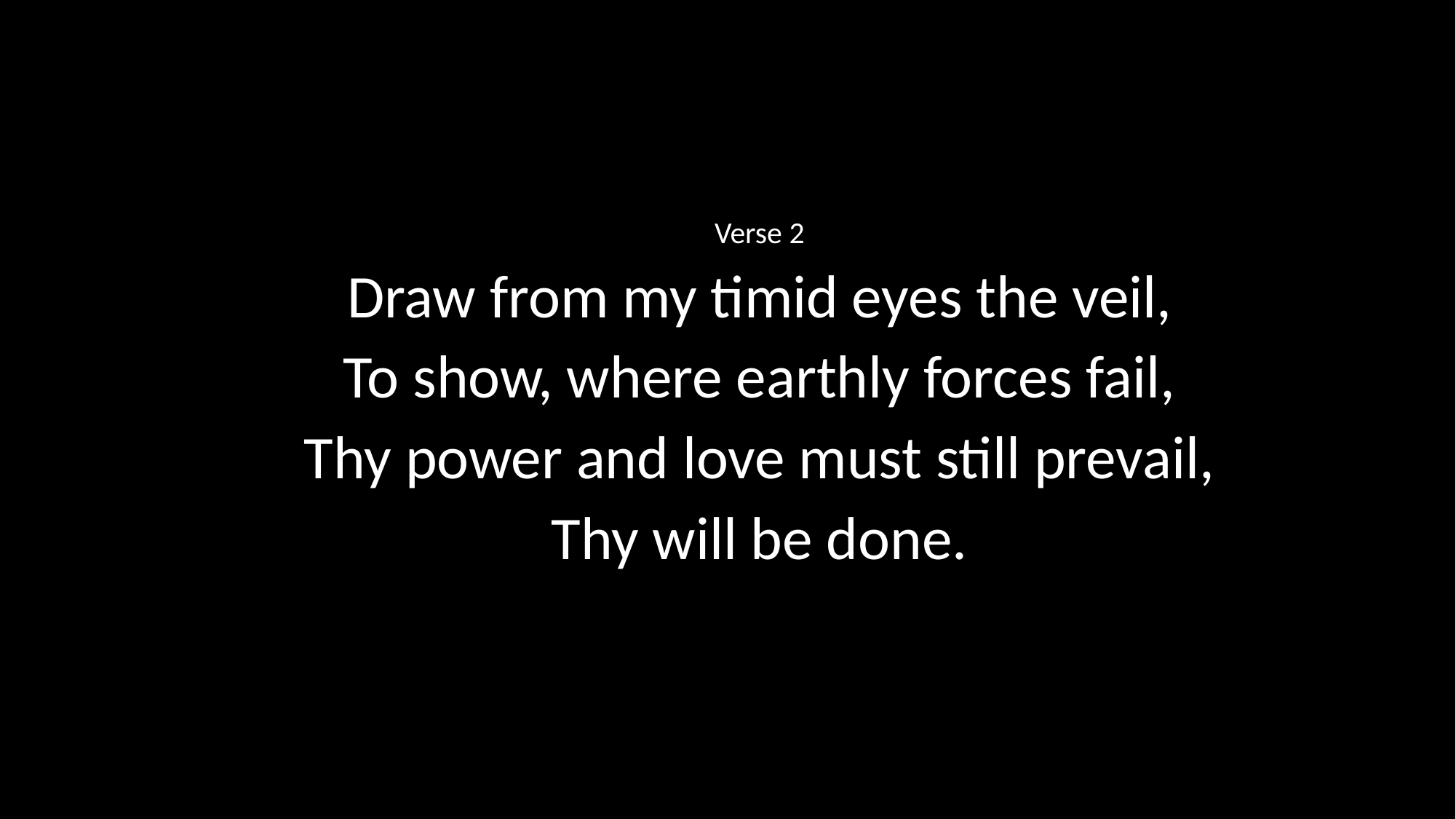

Verse 2
Draw from my timid eyes the veil,
To show, where earthly forces fail,
Thy power and love must still prevail,
Thy will be done.